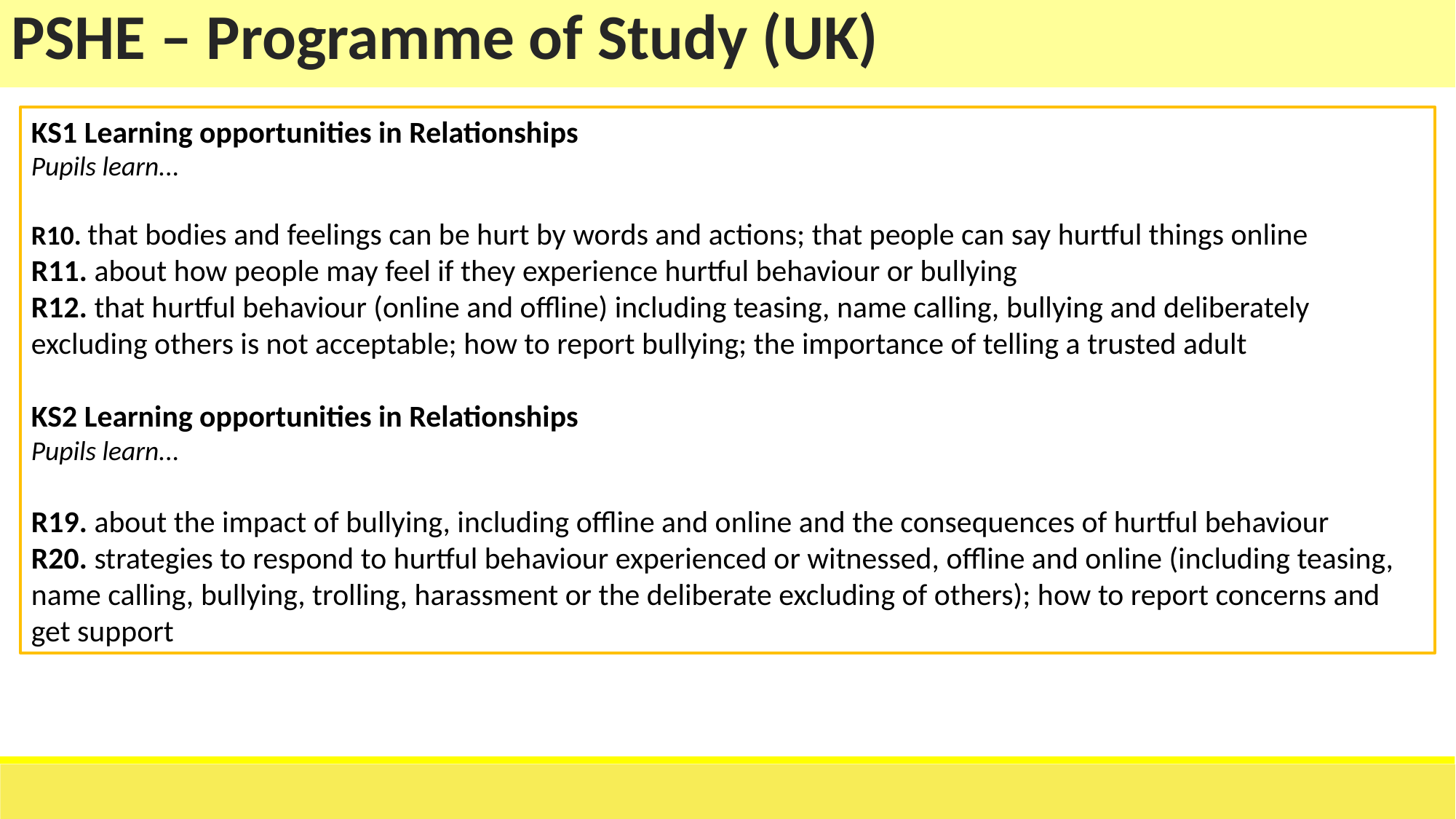

| PSHE – Programme of Study (UK) |
| --- |
KS1 Learning opportunities in Relationships
Pupils learn...

R10. that bodies and feelings can be hurt by words and actions; that people can say hurtful things online
R11. about how people may feel if they experience hurtful behaviour or bullying
R12. that hurtful behaviour (online and offline) including teasing, name calling, bullying and deliberately excluding others is not acceptable; how to report bullying; the importance of telling a trusted adult

KS2 Learning opportunities in Relationships
Pupils learn...

R19. about the impact of bullying, including offline and online and the consequences of hurtful behaviour
R20. strategies to respond to hurtful behaviour experienced or witnessed, offline and online (including teasing, name calling, bullying, trolling, harassment or the deliberate excluding of others); how to report concerns and get support